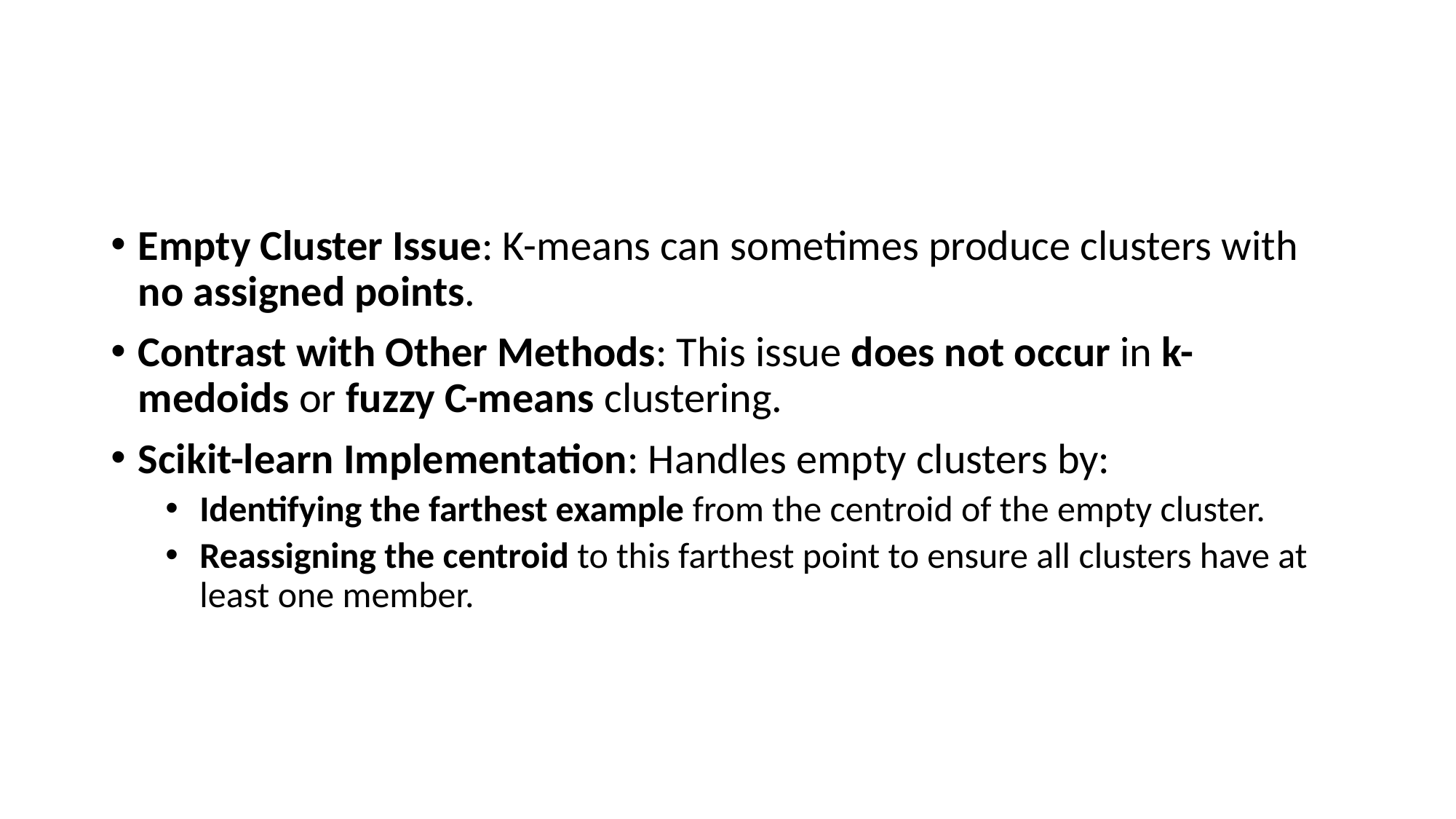

#
Empty Cluster Issue: K-means can sometimes produce clusters with no assigned points.
Contrast with Other Methods: This issue does not occur in k-medoids or fuzzy C-means clustering.
Scikit-learn Implementation: Handles empty clusters by:
Identifying the farthest example from the centroid of the empty cluster.
Reassigning the centroid to this farthest point to ensure all clusters have at least one member.